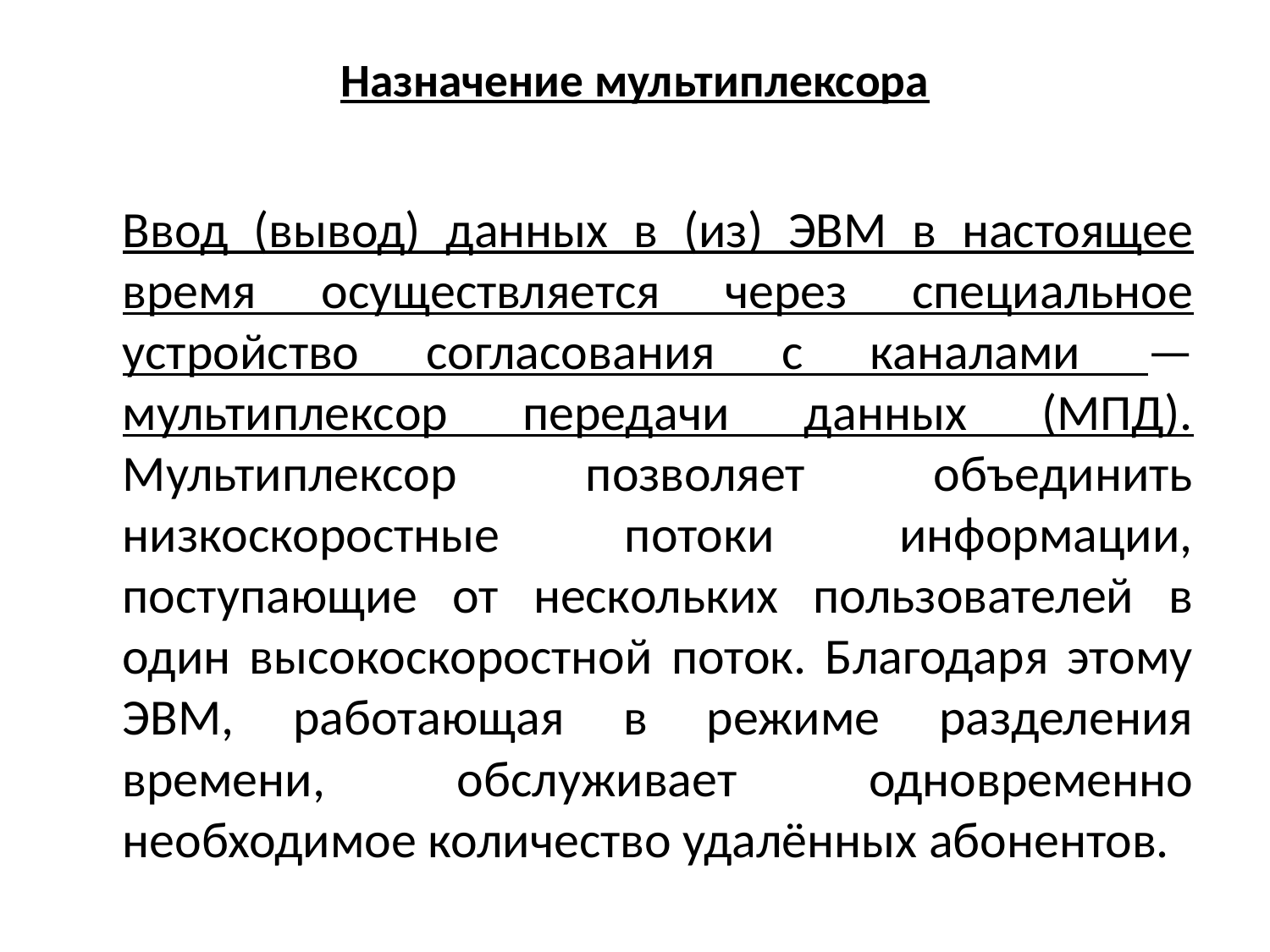

# Назначение мультиплексора
	Ввод (вывод) данных в (из) ЭВМ в настоящее время осуществляется через специальное устройство согласования с каналами — мультиплексор передачи данных (МПД). Мультиплексор позволяет объединить низкоскоростные потоки информации, поступающие от нескольких пользователей в один высокоскоростной поток. Благодаря этому ЭВМ, работающая в режиме разделения времени, обслуживает одновременно необходимое количество удалённых абонентов.